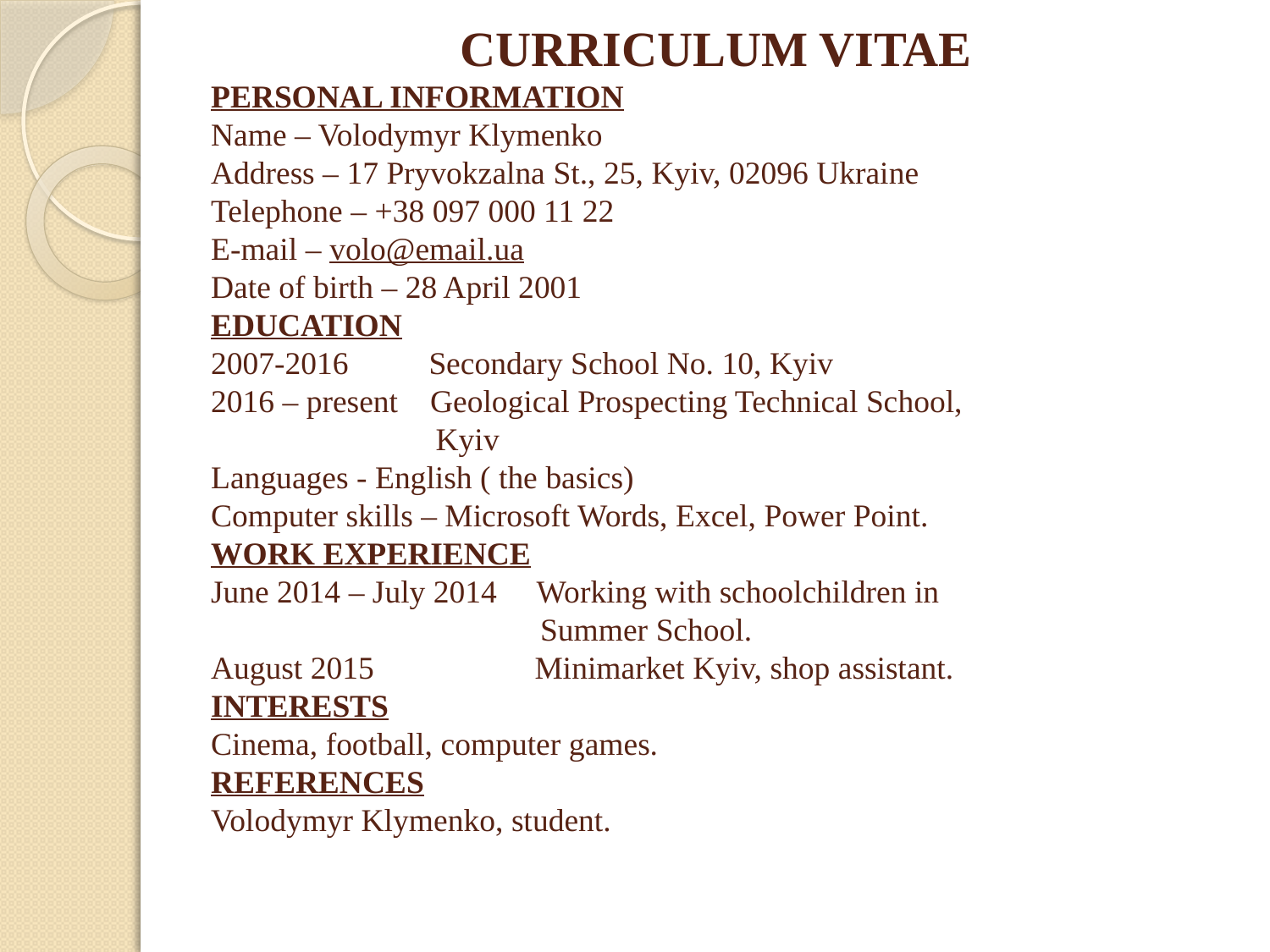

# CURRICULUM VITAE PERSONAL INFORMATION Name – Volodymyr Klymenko Address – 17 Pryvokzalna St., 25, Kyiv, 02096 Ukraine Telephone – +38 097 000 11 22 E-mail – volo@email.ua Date of birth – 28 April 2001 EDUCATION 2007-2016          Secondary School No. 10, Kyiv 2016 – present    Geological Prospecting Technical School, Kyiv Languages - English ( the basics) Computer skills – Microsoft Words, Excel, Power Point. WORK EXPERIENCE June 2014 – July 2014     Working with schoolchildren in Summer School. August 2015                    Minimarket Kyiv, shop assistant. INTERESTS Cinema, football, computer games. REFERENCES Volodymyr Klymenko, student.